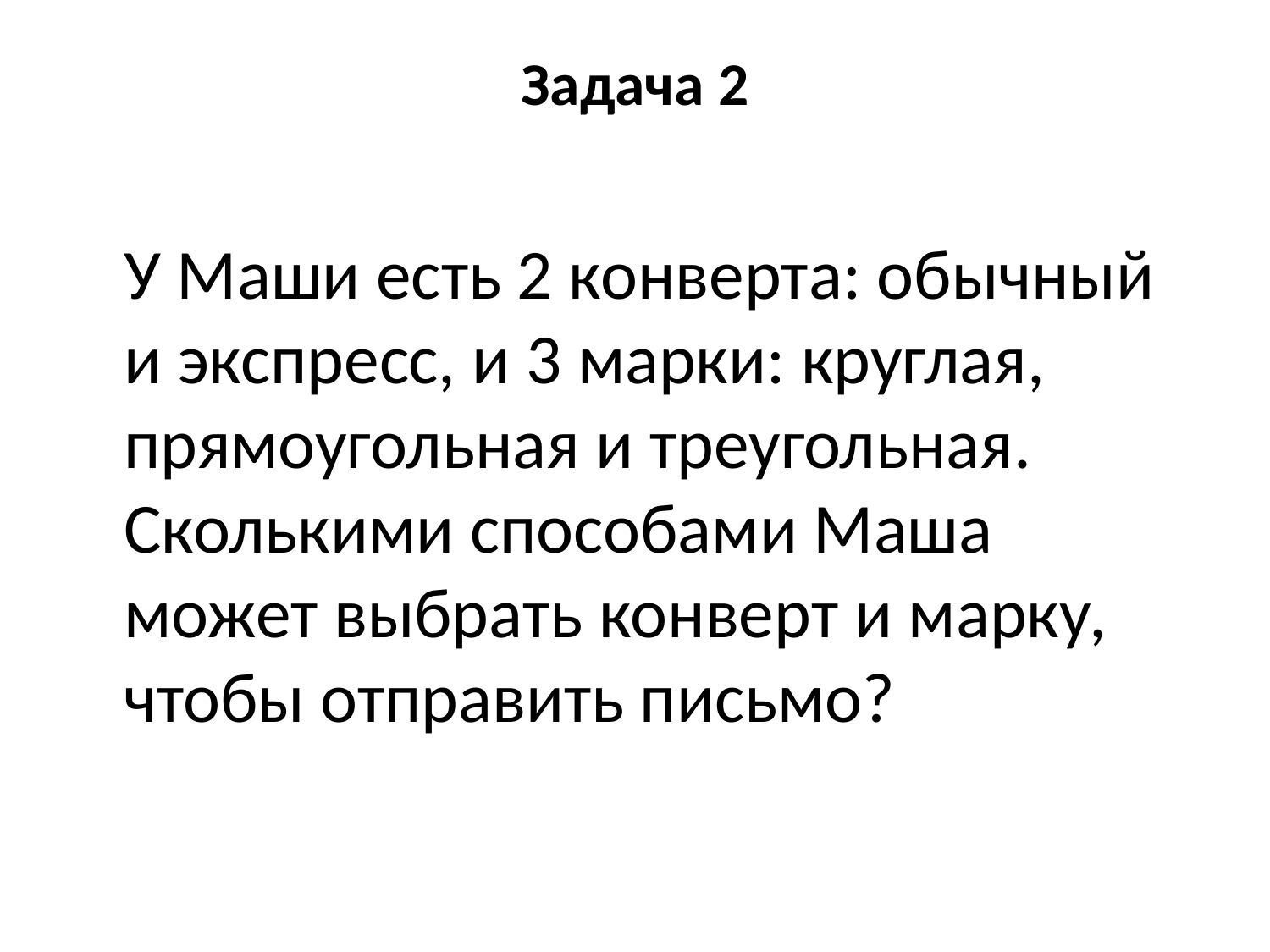

# Задача 2
 	У Маши есть 2 конверта: обычный и экспресс, и 3 марки: круглая, прямоугольная и треугольная. Сколькими способами Маша может выбрать конверт и марку, чтобы отправить письмо?